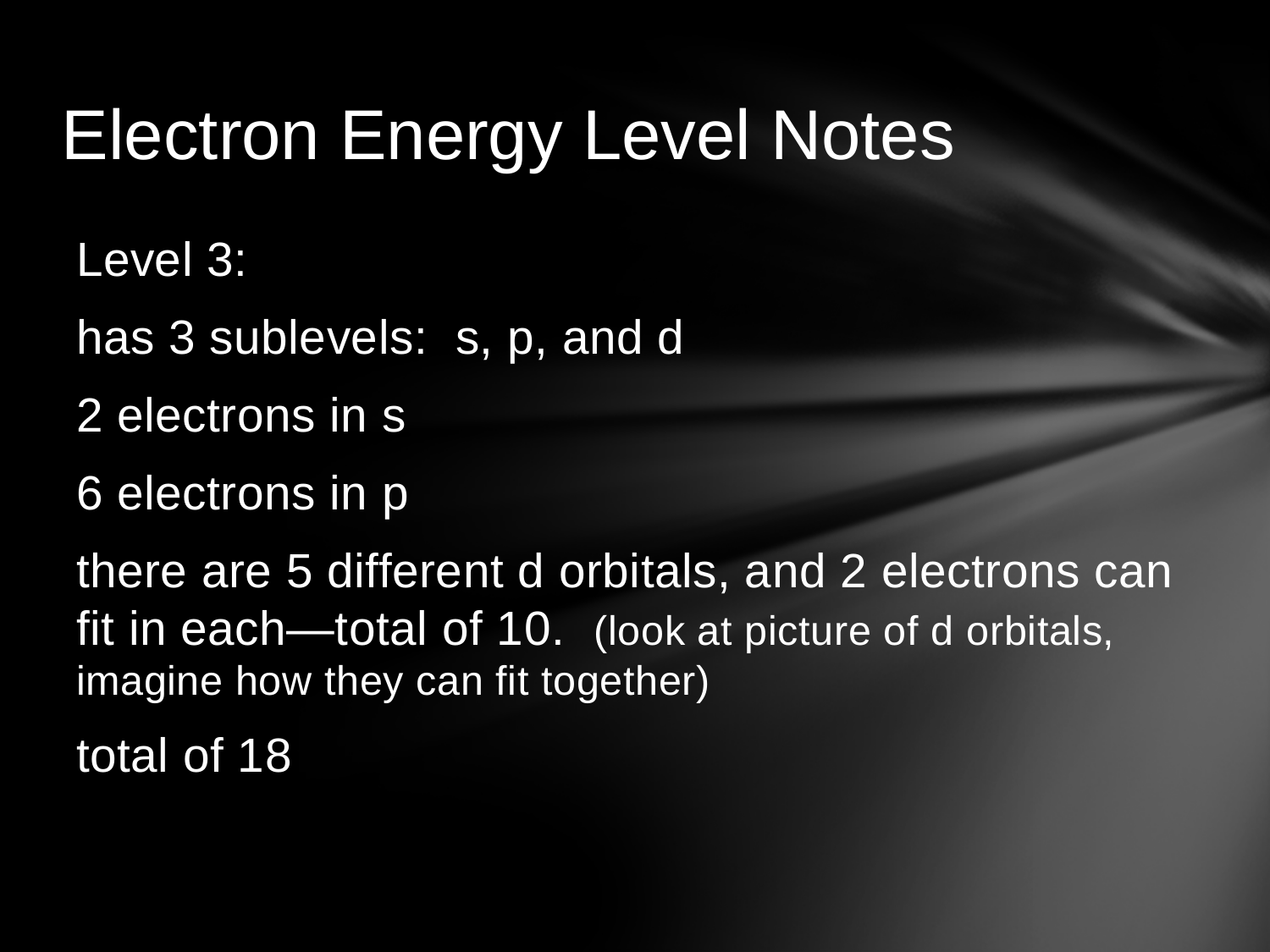

# Electron Energy Level Notes
Level 3:
has 3 sublevels:  s, p, and d
2 electrons in s
6 electrons in p
there are 5 different d orbitals, and 2 electrons can fit in each—total of 10.  (look at picture of d orbitals, imagine how they can fit together)
total of 18